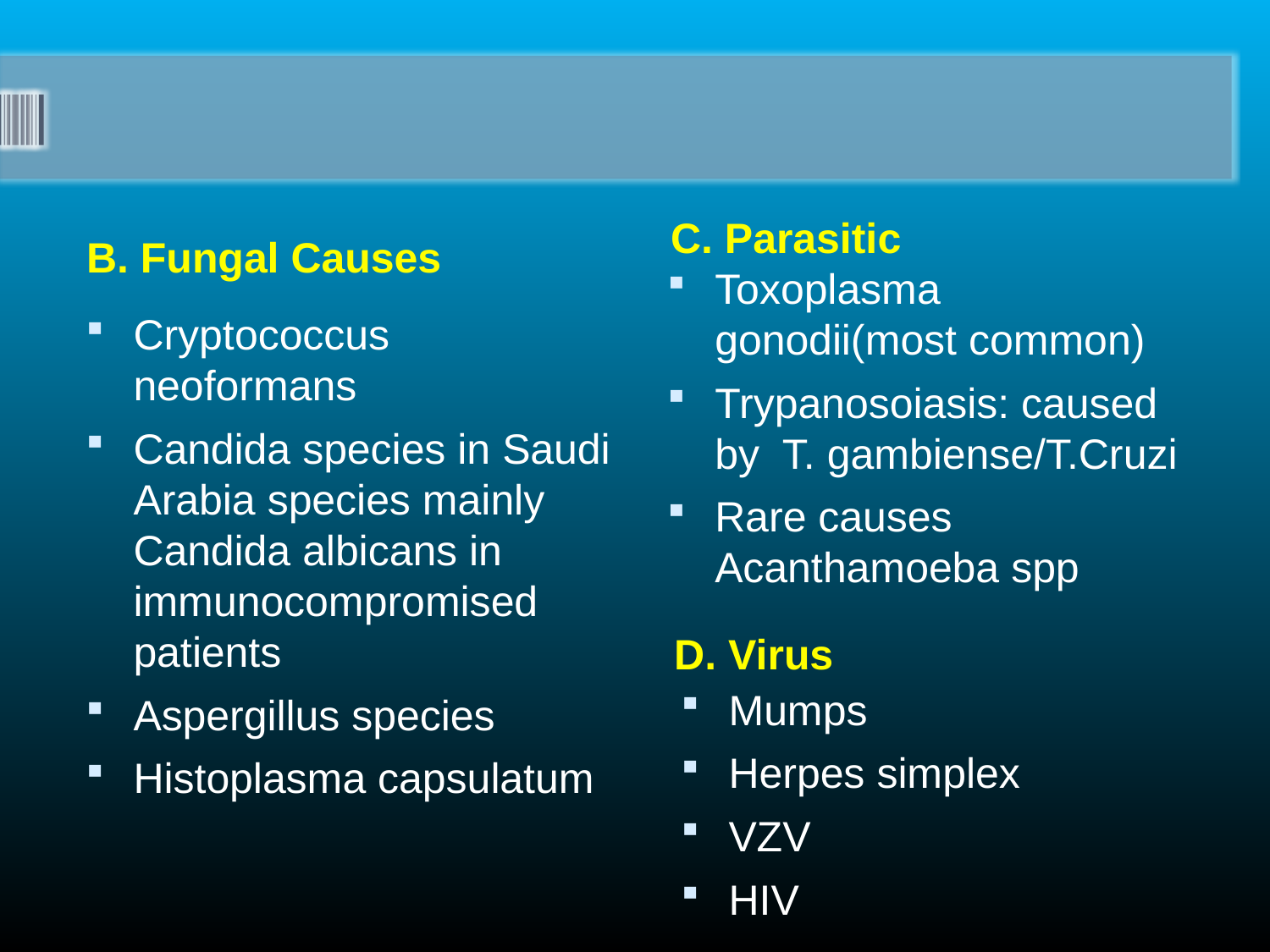

#
C. Parasitic
B. Fungal Causes
Toxoplasma gonodii(most common)
Trypanosoiasis: caused by  T. gambiense/T.Cruzi
Rare causes  Acanthamoeba spp

Cryptococcus neoformans
Candida species in Saudi Arabia species mainly Candida albicans in immunocompromised patients
Aspergillus species
Histoplasma capsulatum

D. Virus
Mumps
Herpes simplex
VZV
HIV